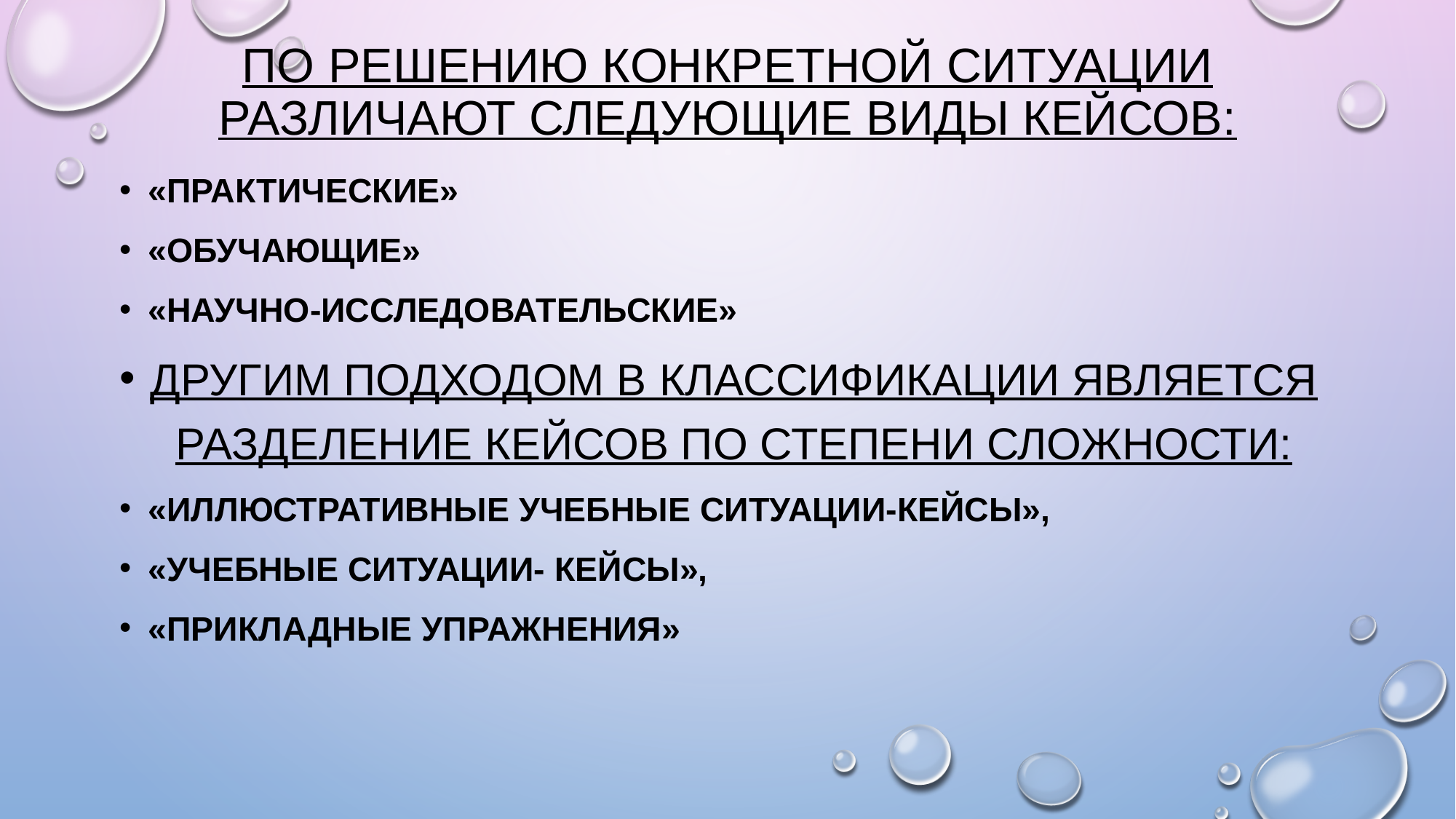

# По решению конкретной ситуации различают следующие виды кейсов:
«Практические»
«Обучающие»
«Научно-исследовательские»
Другим подходом в классификации является разделение кейсов по степени сложности:
«Иллюстративные учебные ситуации-кейсы»,
«Учебные ситуации- кейсы»,
«Прикладные упражнения»